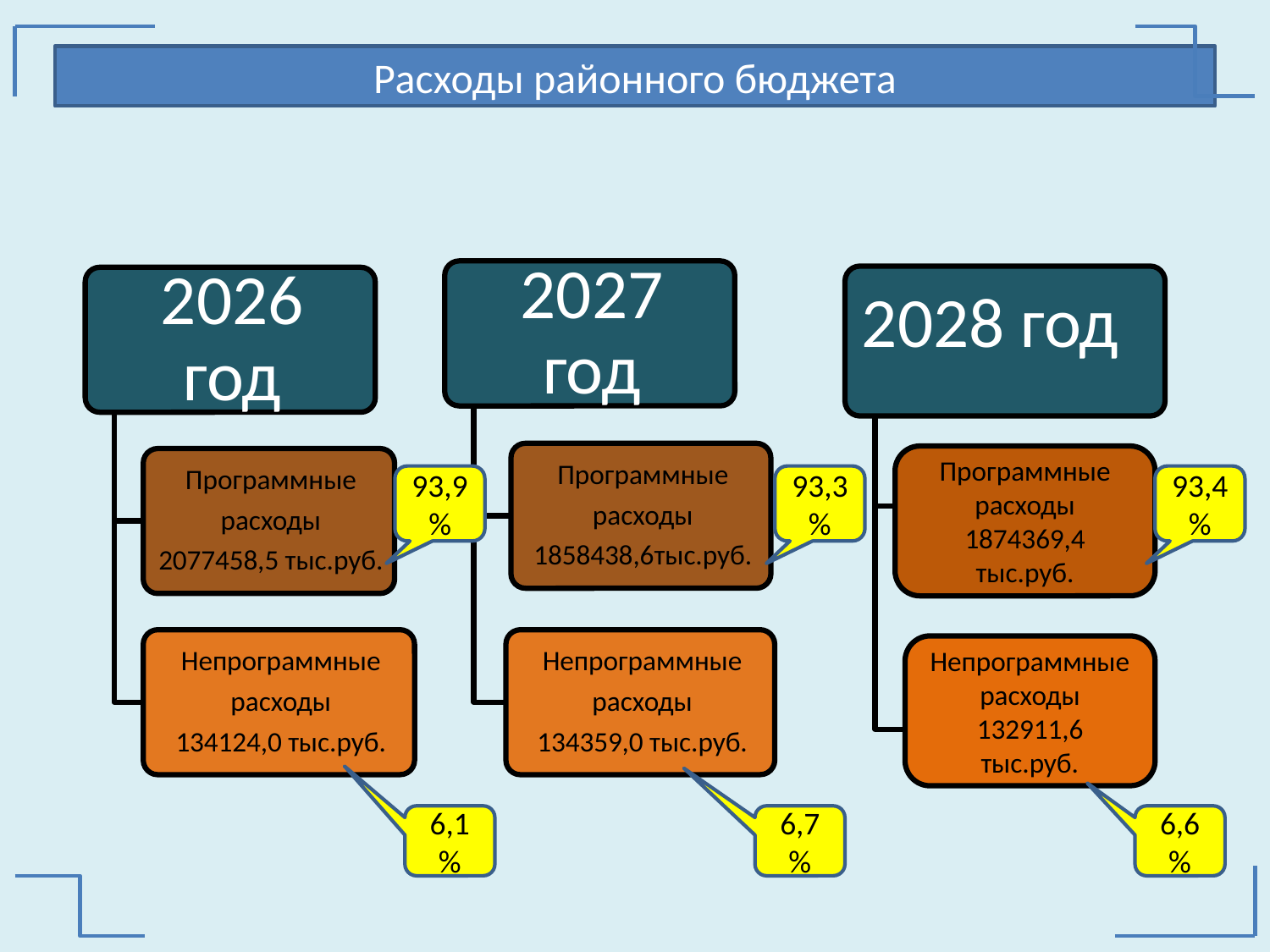

Расходы районного бюджета
2026 год
Программные
расходы
2077458,5 тыс.руб.
Непрограммные
расходы
134124,0 тыс.руб.
2027 год
Программные
расходы
1858438,6тыс.руб.
Непрограммные
расходы
134359,0 тыс.руб.
2028 год

Программные
расходы
1874369,4 тыс.руб.
93,9%
93,3%
93,4%
Непрограммные
расходы
132911,6 тыс.руб.
6,1 %
6,7 %
6,6 %